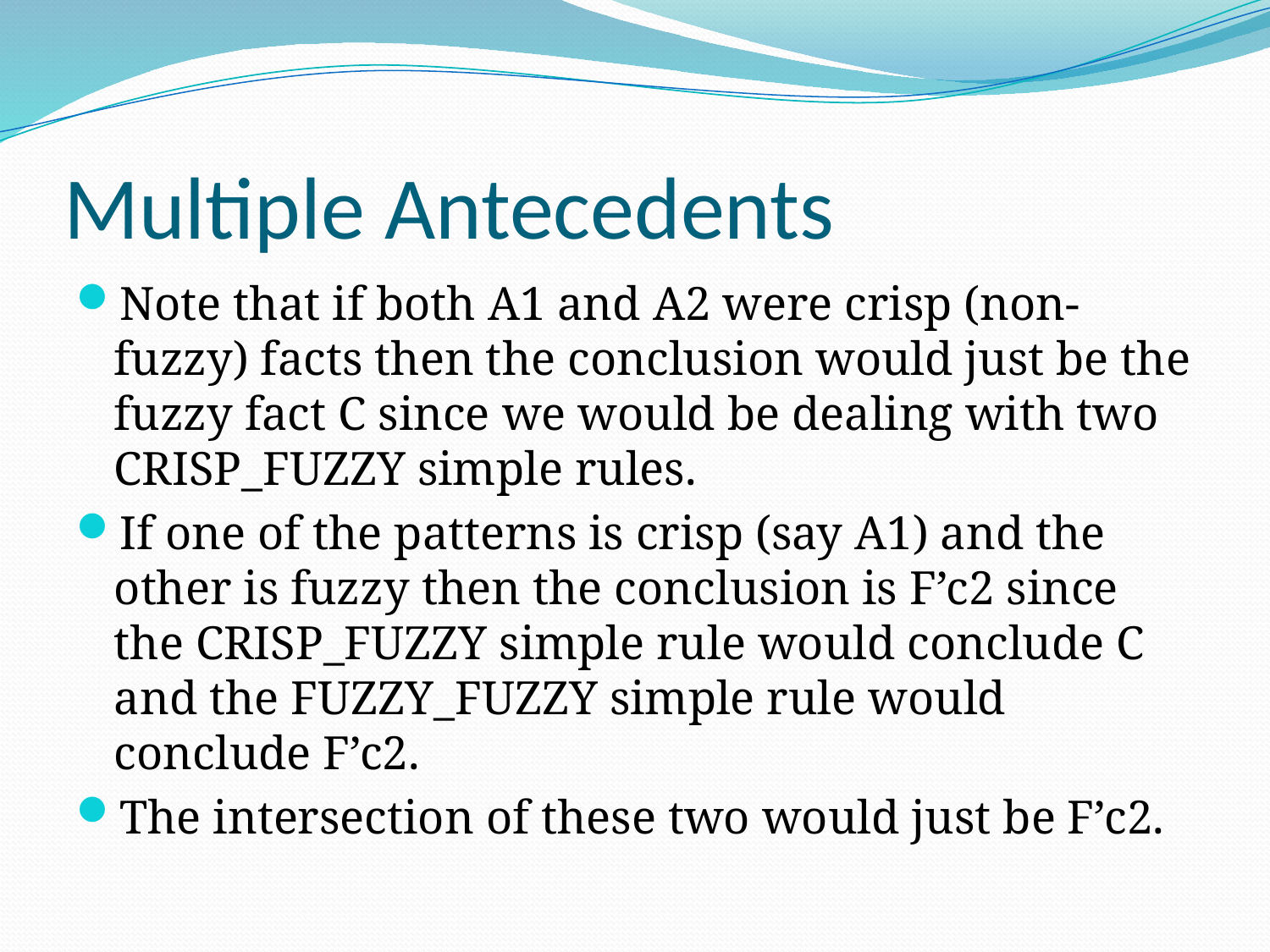

# Multiple Antecedents
Note that if both A1 and A2 were crisp (non-fuzzy) facts then the conclusion would just be the fuzzy fact C since we would be dealing with two CRISP_FUZZY simple rules.
If one of the patterns is crisp (say A1) and the other is fuzzy then the conclusion is F’c2 since the CRISP_FUZZY simple rule would conclude C and the FUZZY_FUZZY simple rule would conclude F’c2.
The intersection of these two would just be F’c2.